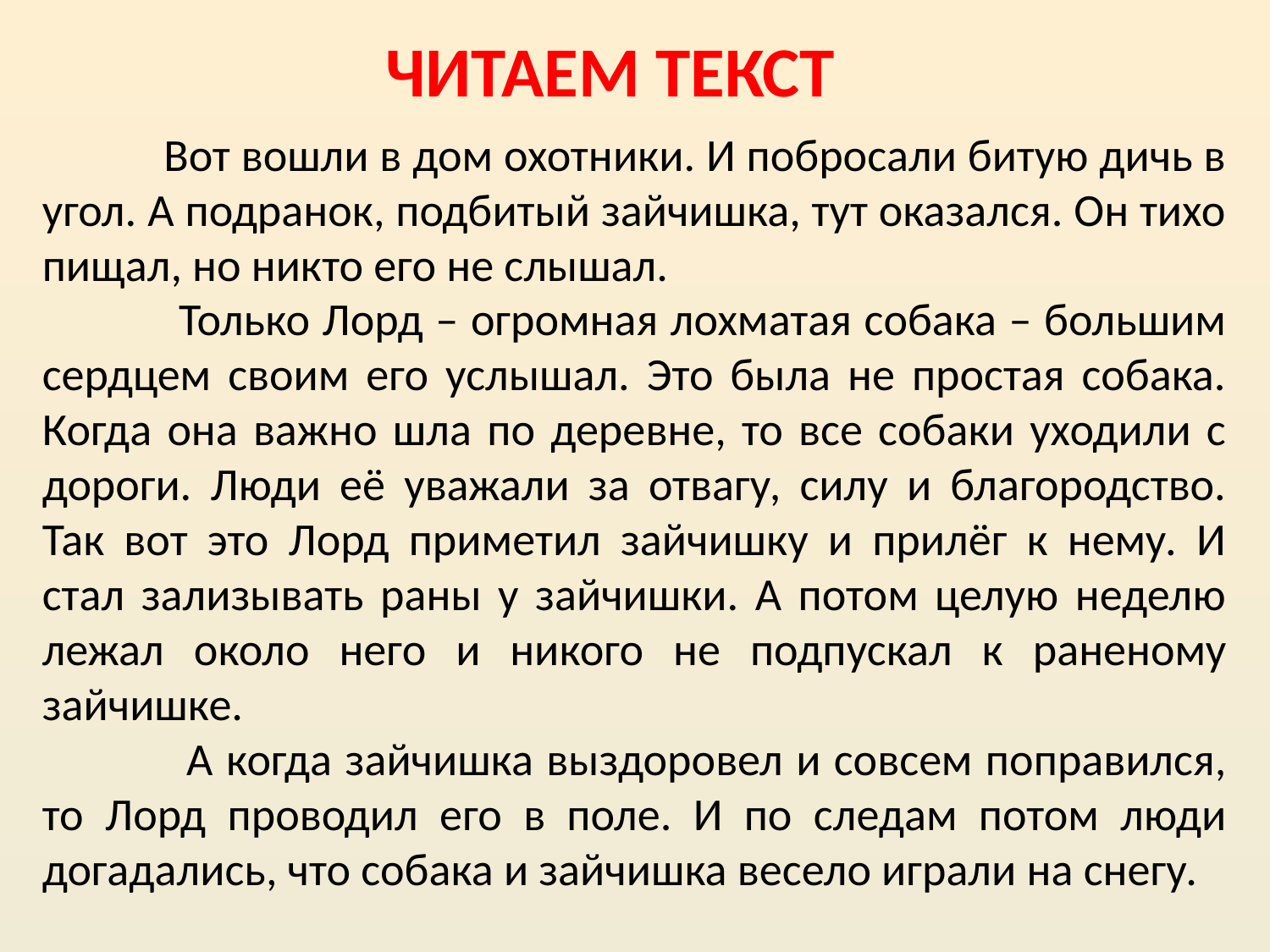

ЧИТАЕМ ТЕКСТ
            Вот вошли в дом охотники. И побросали битую дичь в угол. А подранок, подбитый зайчишка, тут оказался. Он тихо пищал, но никто его не слышал.
           Только Лорд – огромная лохматая собака – большим сердцем своим его услышал. Это была не простая собака. Когда она важно шла по деревне, то все собаки уходили с дороги. Люди её уважали за отвагу, силу и благородство. Так вот это Лорд приметил зайчишку и прилёг к нему. И стал зализывать раны у зайчишки. А потом целую неделю лежал около него и никого не подпускал к раненому зайчишке.
           А когда зайчишка выздоровел и совсем поправился, то Лорд проводил его в поле. И по следам потом люди догадались, что собака и зайчишка весело играли на снегу.